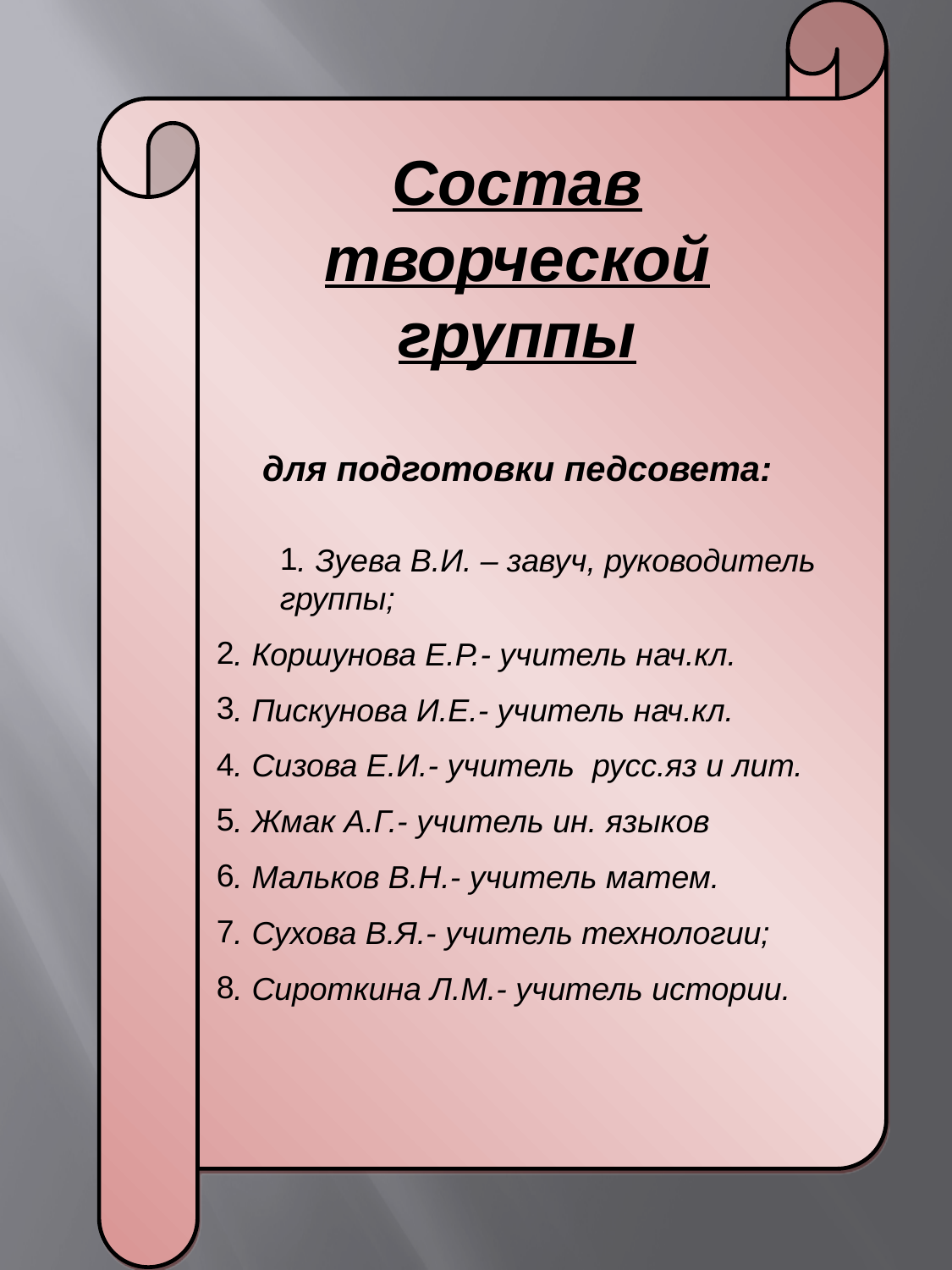

Состав творческой группы

для подготовки педсовета:

. Зуева В.И. – завуч, руководитель группы;
. Коршунова Е.Р.- учитель нач.кл.
. Пискунова И.Е.- учитель нач.кл.
. Сизова Е.И.- учитель  русс.яз и лит.
. Жмак А.Г.- учитель ин. языков
. Мальков В.Н.- учитель матем.
. Сухова В.Я.- учитель технологии;
. Сироткина Л.М.- учитель истории.